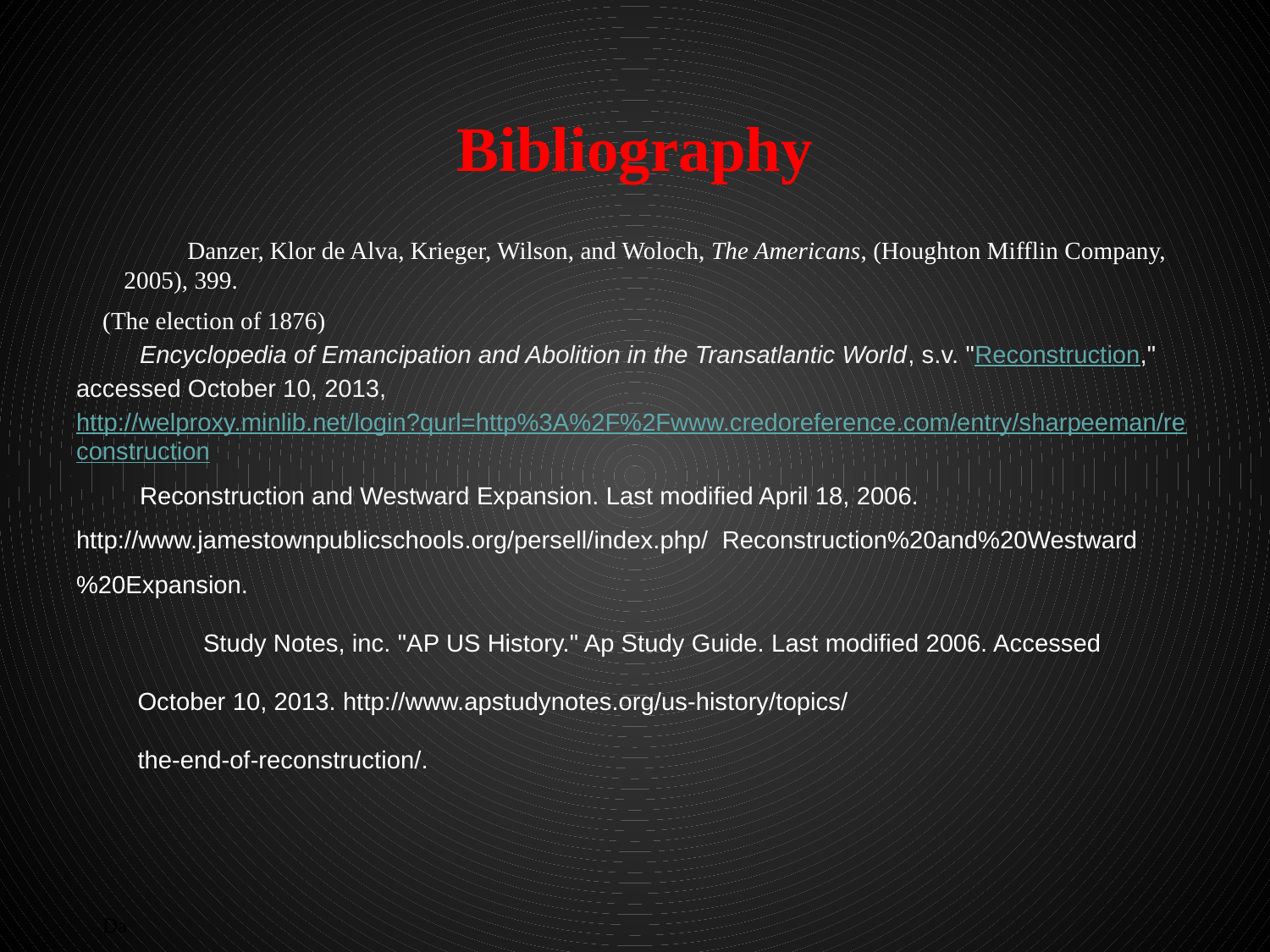

# Bibliography
Danzer, Klor de Alva, Krieger, Wilson, and Woloch, The Americans, (Houghton Mifflin Company, 2005), 399.
(The election of 1876)
Encyclopedia of Emancipation and Abolition in the Transatlantic World, s.v. "Reconstruction," accessed October 10, 2013, http://welproxy.minlib.net/login?qurl=http%3A%2F%2Fwww.credoreference.com/entry/sharpeeman/reconstruction
Reconstruction and Westward Expansion. Last modified April 18, 2006. http://www.jamestownpublicschools.org/persell/index.php/  Reconstruction%20and%20Westward%20Expansion.
Study Notes, inc. "AP US History." Ap Study Guide. Last modified 2006. Accessed
     October 10, 2013. http://www.apstudynotes.org/us-history/topics/
     the-end-of-reconstruction/.

Da